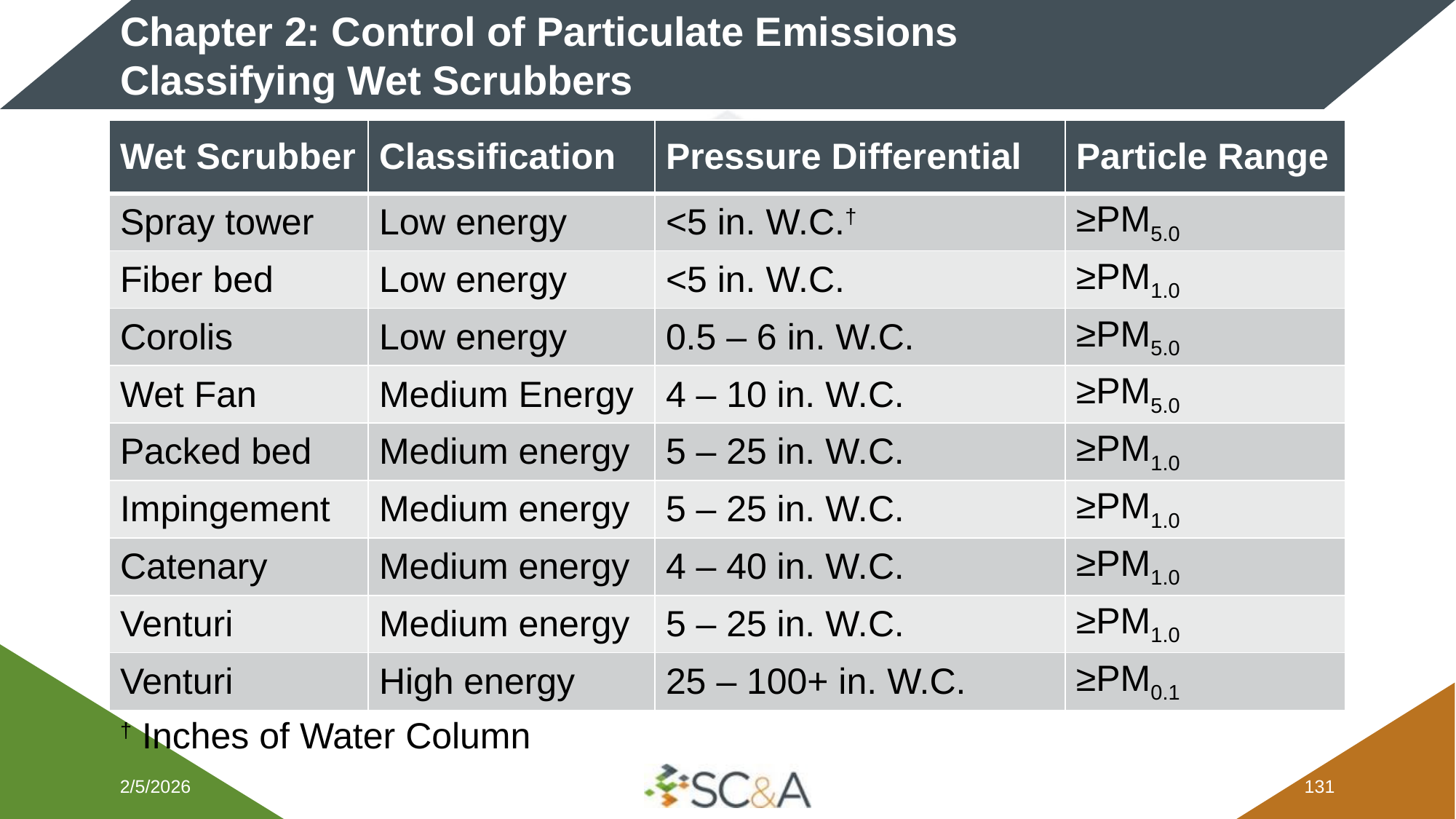

# Chapter 2: Control of Particulate Emissions​ Classifying Wet Scrubbers
| Wet Scrubber | Classification | Pressure Differential | Particle Range |
| --- | --- | --- | --- |
| Spray tower | Low energy | <5 in. W.C.† | ≥PM5.0 |
| Fiber bed | Low energy | <5 in. W.C. | ≥PM1.0 |
| Corolis | Low energy | 0.5 – 6 in. W.C. | ≥PM5.0 |
| Wet Fan | Medium Energy | 4 – 10 in. W.C. | ≥PM5.0 |
| Packed bed | Medium energy | 5 – 25 in. W.C. | ≥PM1.0 |
| Impingement | Medium energy | 5 – 25 in. W.C. | ≥PM1.0 |
| Catenary | Medium energy | 4 – 40 in. W.C. | ≥PM1.0 |
| Venturi | Medium energy | 5 – 25 in. W.C. | ≥PM1.0 |
| Venturi | High energy | 25 – 100+ in. W.C. | ≥PM0.1 |
| † Inches of Water Column |  |  |  |
2/5/2026
131